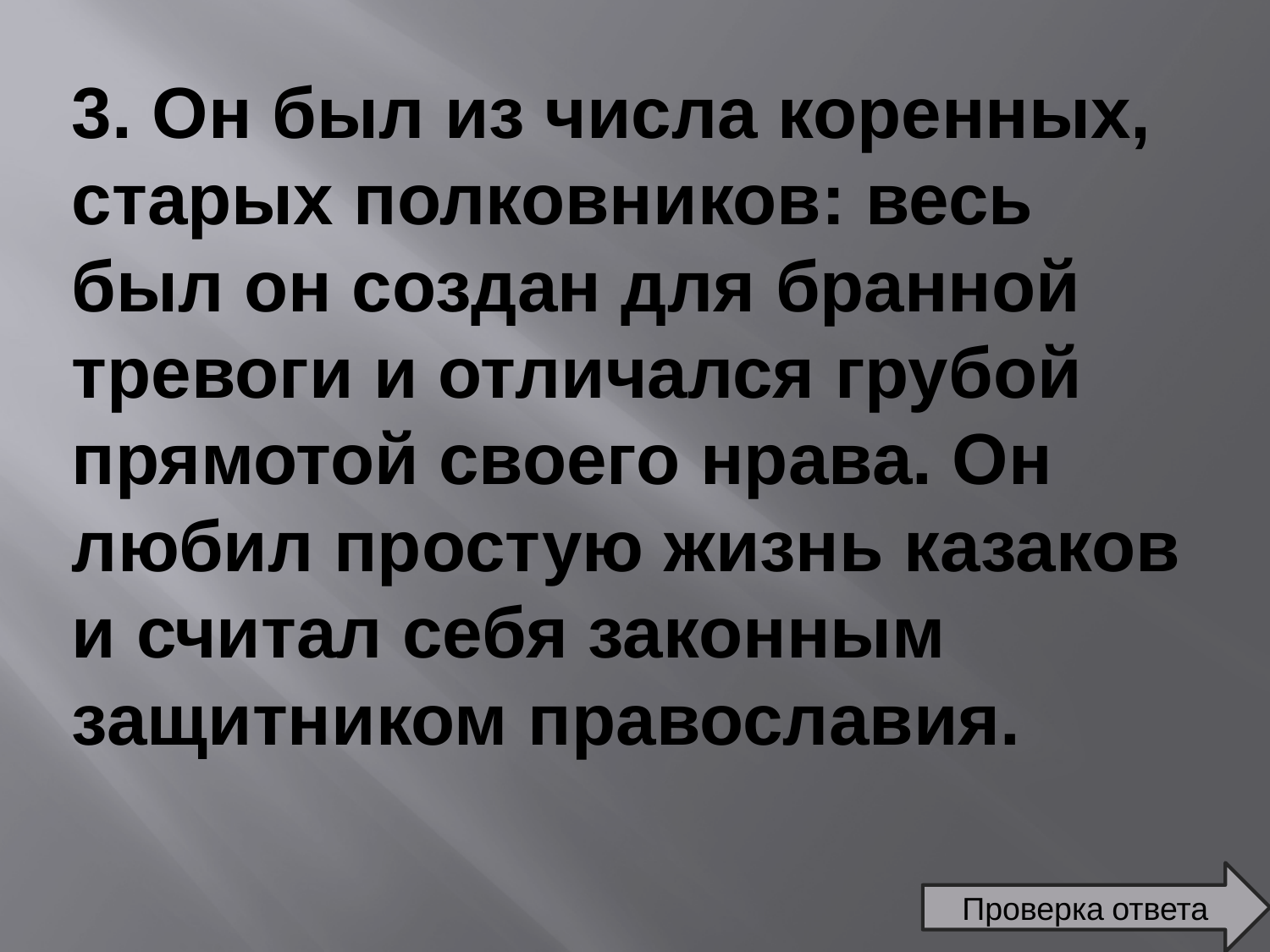

3. Он был из числа коренных, старых полковников: весь был он создан для бранной тревоги и отличался грубой прямотой своего нрава. Он любил простую жизнь казаков и считал себя законным защитником православия.
Проверка ответа